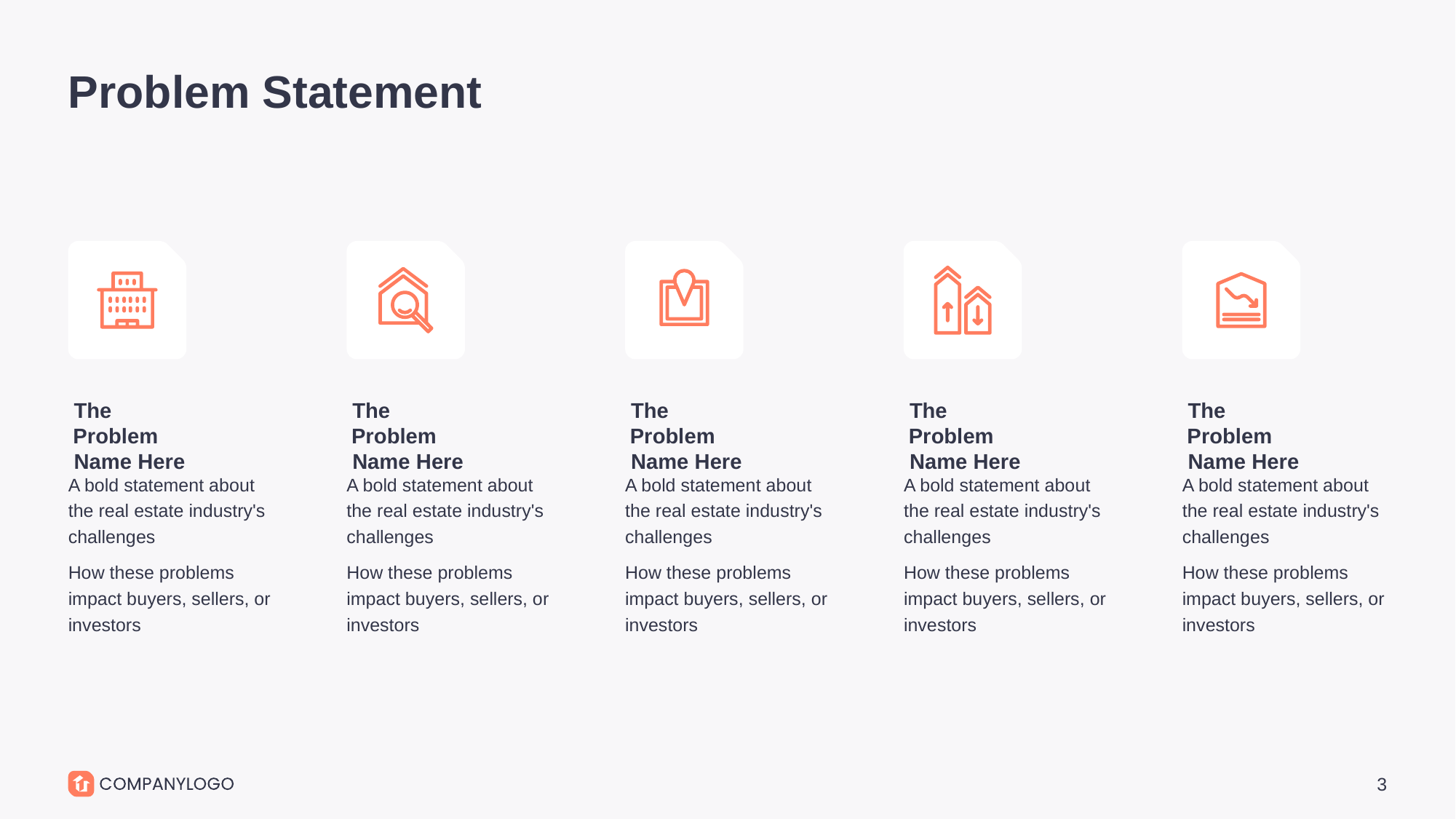

# Problem Statement

The Problem
Name Here
The Problem
Name Here
The Problem
Name Here
The Problem
Name Here
The Problem
Name Here
A bold statement about the real estate industry's challenges
How these problems impact buyers, sellers, or investors
A bold statement about the real estate industry's challenges
How these problems impact buyers, sellers, or investors
A bold statement about the real estate industry's challenges
How these problems impact buyers, sellers, or investors
A bold statement about the real estate industry's challenges
How these problems impact buyers, sellers, or investors
A bold statement about the real estate industry's challenges
How these problems impact buyers, sellers, or investors